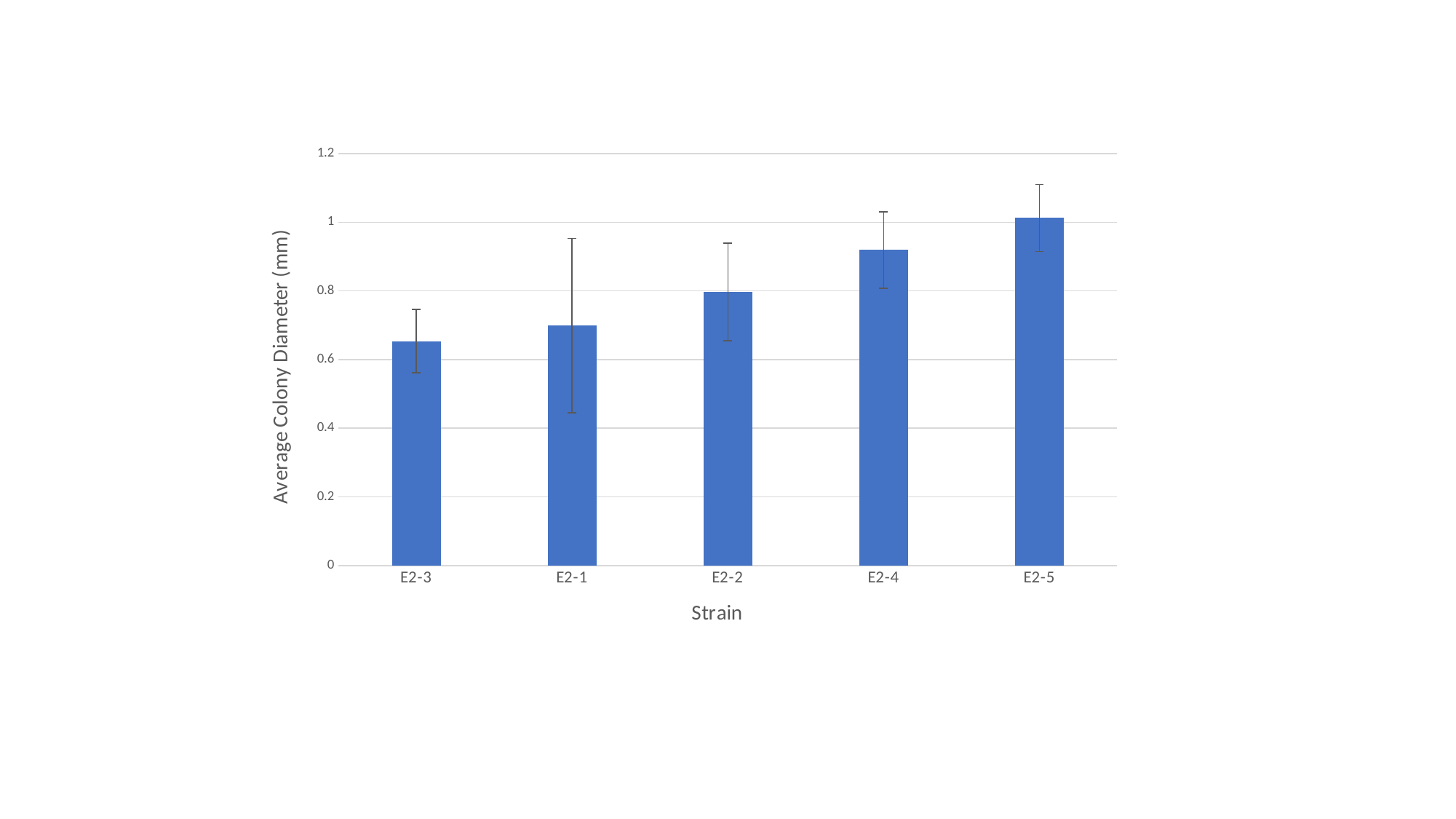

### Chart

| Category |  |
|---|---|
| E2-3 | 0.6536086956521739 |
| E2-1 | 0.698875 |
| E2-2 | 0.7969166666666667 |
| E2-4 | 0.9192222222222222 |
| E2-5 | 1.0127 |